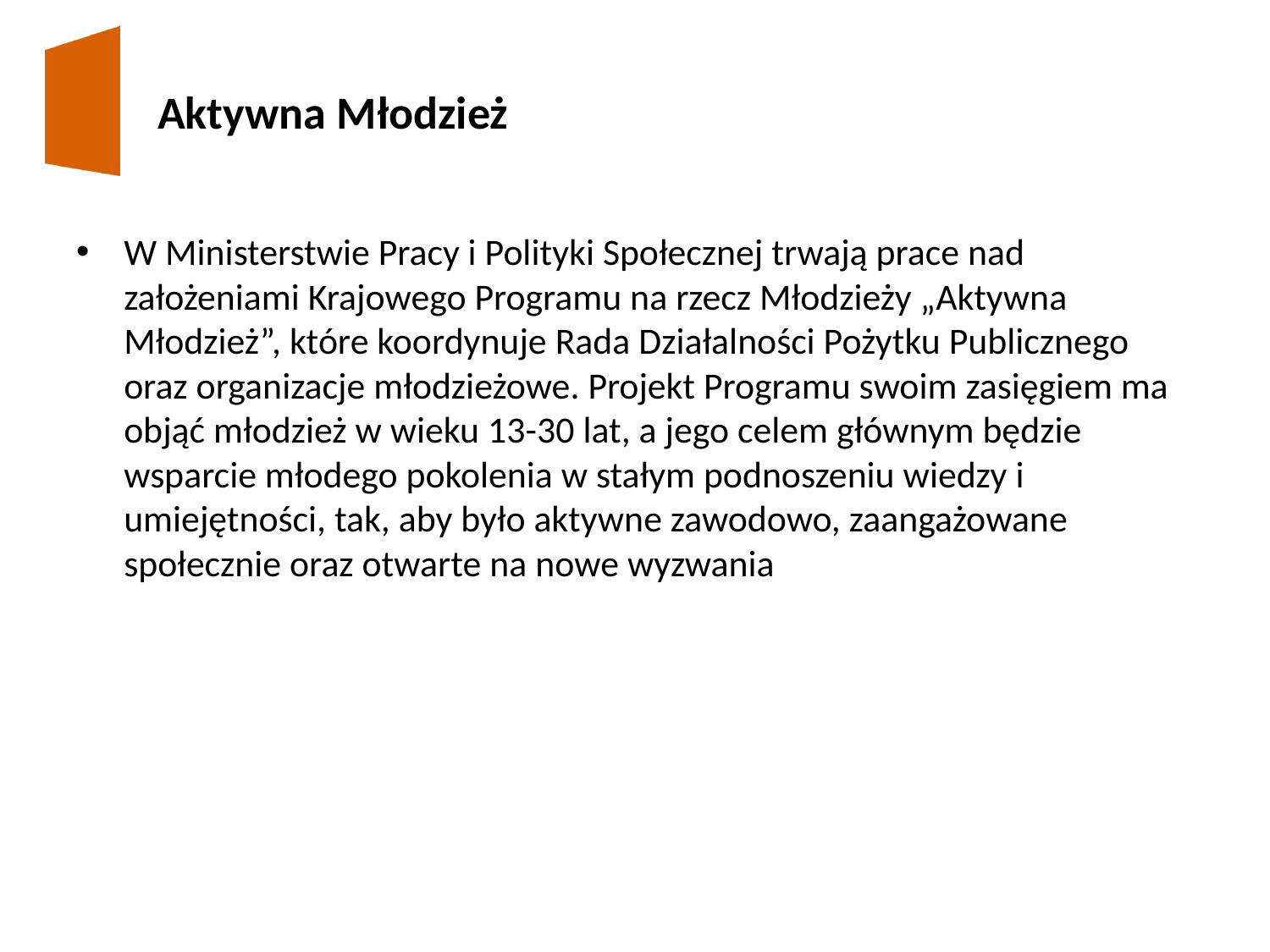

# Aktywna Młodzież
W Ministerstwie Pracy i Polityki Społecznej trwają prace nad założeniami Krajowego Programu na rzecz Młodzieży „Aktywna Młodzież”, które koordynuje Rada Działalności Pożytku Publicznego oraz organizacje młodzieżowe. Projekt Programu swoim zasięgiem ma objąć młodzież w wieku 13-30 lat, a jego celem głównym będzie wsparcie młodego pokolenia w stałym podnoszeniu wiedzy i umiejętności, tak, aby było aktywne zawodowo, zaangażowane społecznie oraz otwarte na nowe wyzwania